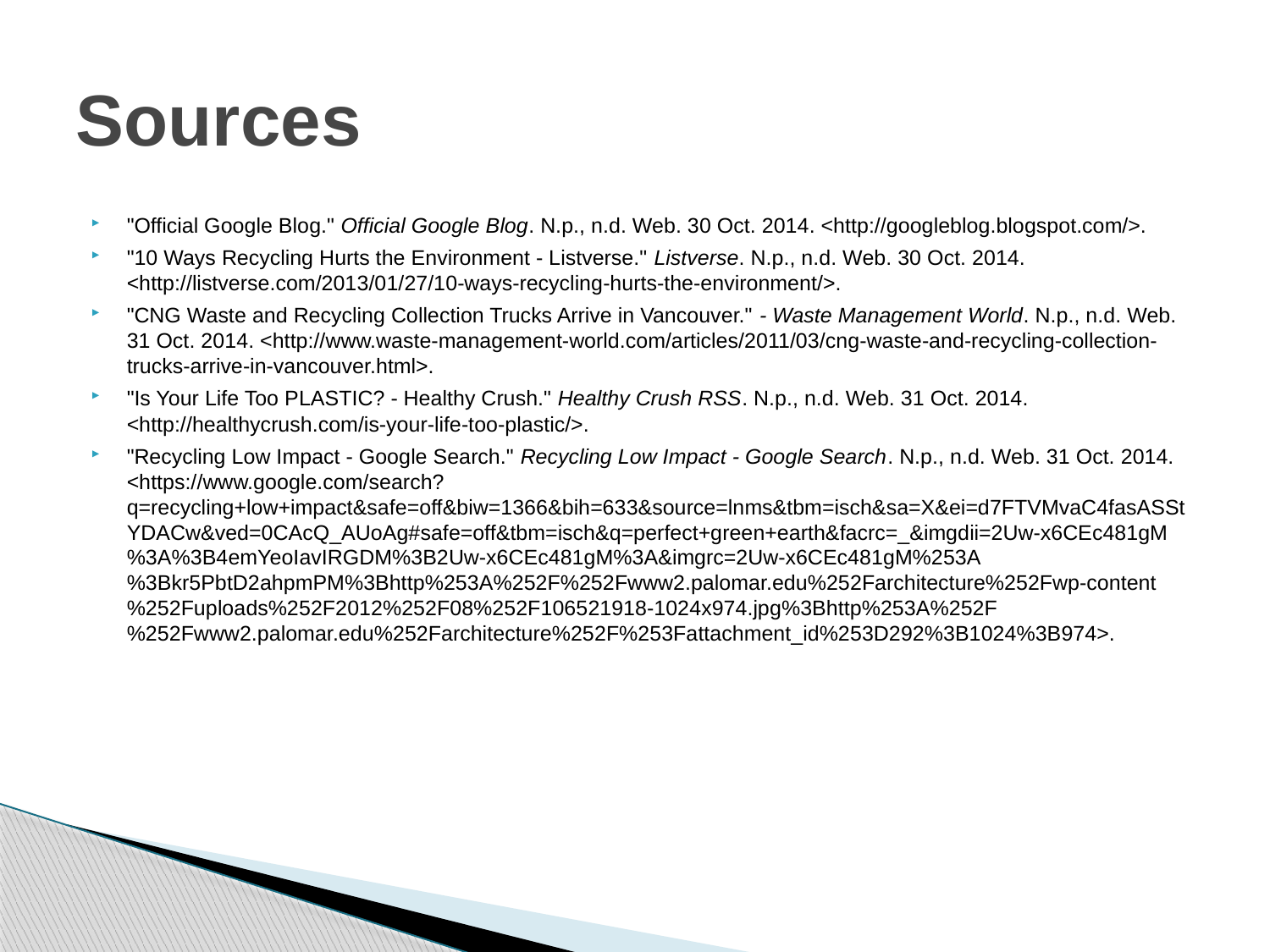

# Sources
"Official Google Blog." Official Google Blog. N.p., n.d. Web. 30 Oct. 2014. <http://googleblog.blogspot.com/>.
"10 Ways Recycling Hurts the Environment - Listverse." Listverse. N.p., n.d. Web. 30 Oct. 2014. <http://listverse.com/2013/01/27/10-ways-recycling-hurts-the-environment/>.
"CNG Waste and Recycling Collection Trucks Arrive in Vancouver." - Waste Management World. N.p., n.d. Web. 31 Oct. 2014. <http://www.waste-management-world.com/articles/2011/03/cng-waste-and-recycling-collection-trucks-arrive-in-vancouver.html>.
"Is Your Life Too PLASTIC? - Healthy Crush." Healthy Crush RSS. N.p., n.d. Web. 31 Oct. 2014. <http://healthycrush.com/is-your-life-too-plastic/>.
"Recycling Low Impact - Google Search." Recycling Low Impact - Google Search. N.p., n.d. Web. 31 Oct. 2014. <https://www.google.com/search?q=recycling+low+impact&safe=off&biw=1366&bih=633&source=lnms&tbm=isch&sa=X&ei=d7FTVMvaC4fasASStYDACw&ved=0CAcQ_AUoAg#safe=off&tbm=isch&q=perfect+green+earth&facrc=_&imgdii=2Uw-x6CEc481gM%3A%3B4emYeoIavIRGDM%3B2Uw-x6CEc481gM%3A&imgrc=2Uw-x6CEc481gM%253A%3Bkr5PbtD2ahpmPM%3Bhttp%253A%252F%252Fwww2.palomar.edu%252Farchitecture%252Fwp-content%252Fuploads%252F2012%252F08%252F106521918-1024x974.jpg%3Bhttp%253A%252F%252Fwww2.palomar.edu%252Farchitecture%252F%253Fattachment_id%253D292%3B1024%3B974>.